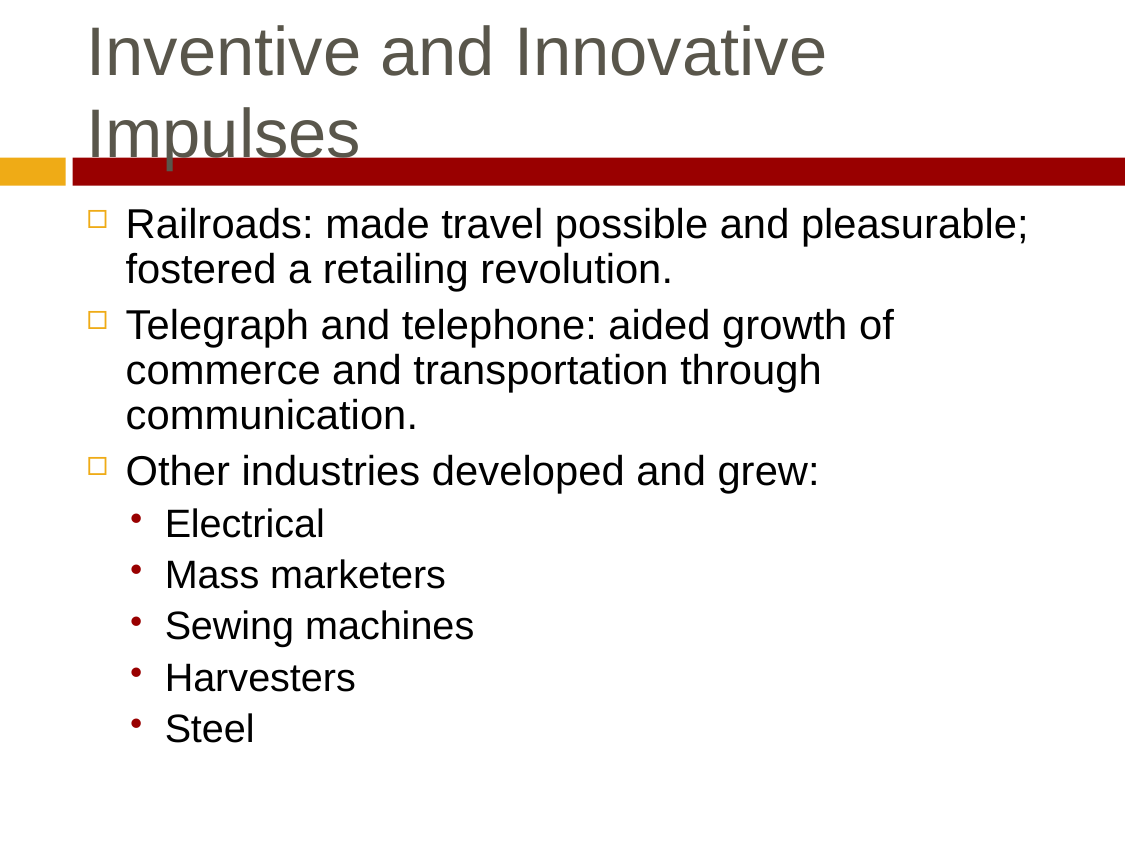

# Inventive and Innovative Impulses
Railroads: made travel possible and pleasurable; fostered a retailing revolution.
Telegraph and telephone: aided growth of commerce and transportation through communication.
Other industries developed and grew:
Electrical
Mass marketers
Sewing machines
Harvesters
Steel